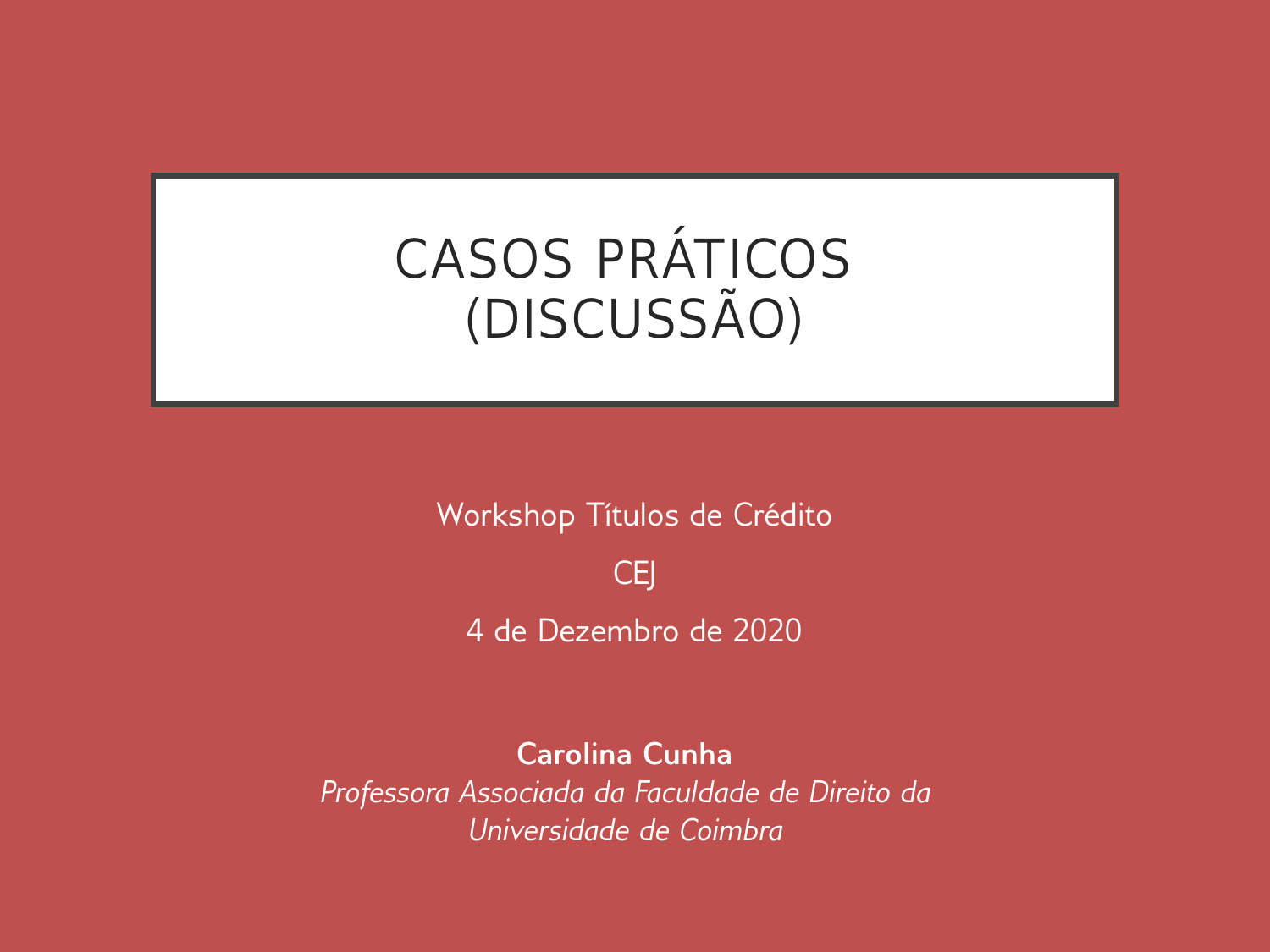

# Casos práticos (discussão)
Workshop Títulos de Crédito
CEJ
4 de Dezembro de 2020
Carolina Cunha
Professora Associada da Faculdade de Direito da Universidade de Coimbra